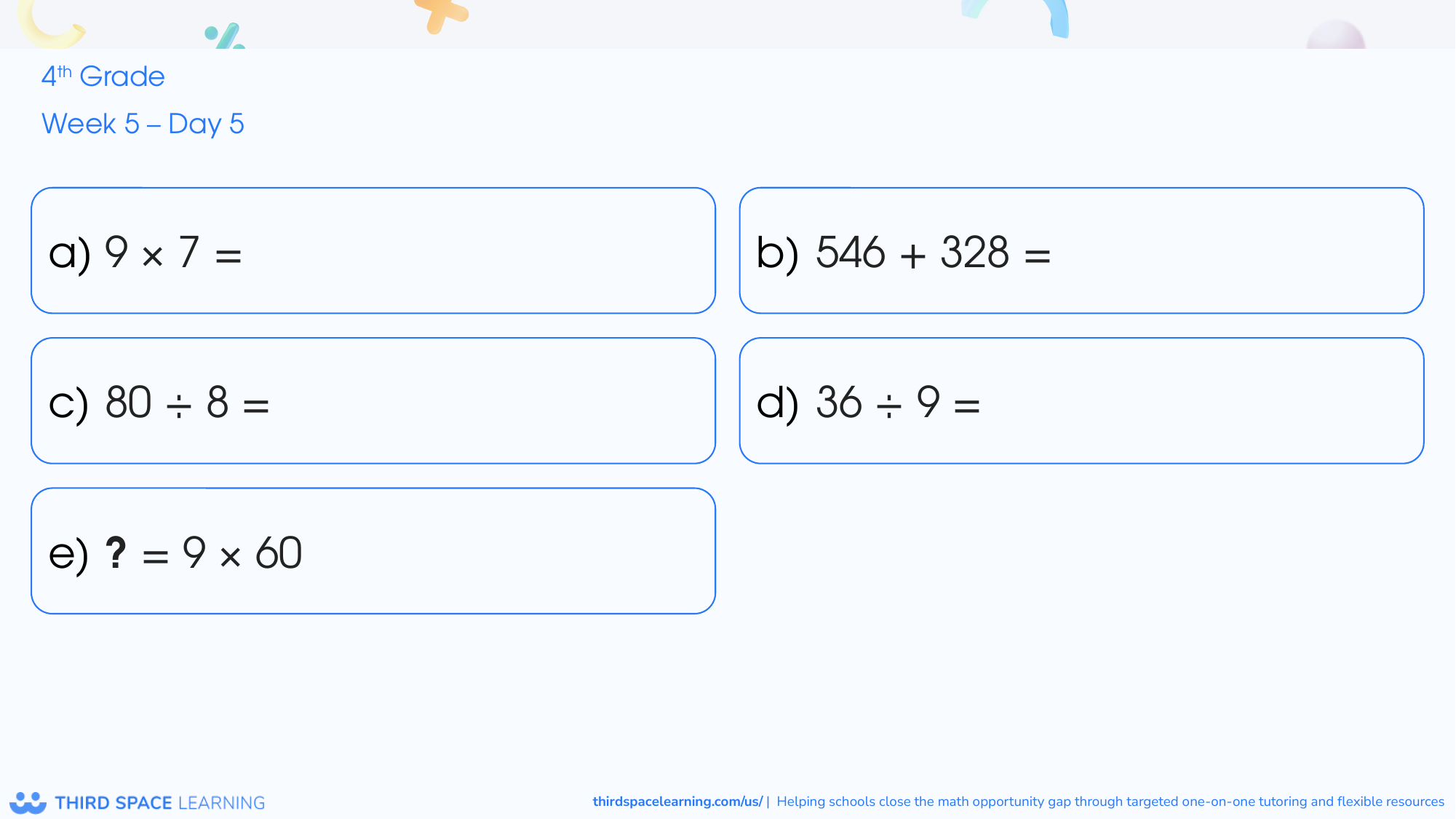

4th Grade
Week 5 – Day 5
9 × 7 =
546 + 328 =
80 ÷ 8 =
36 ÷ 9 =
? = 9 × 60